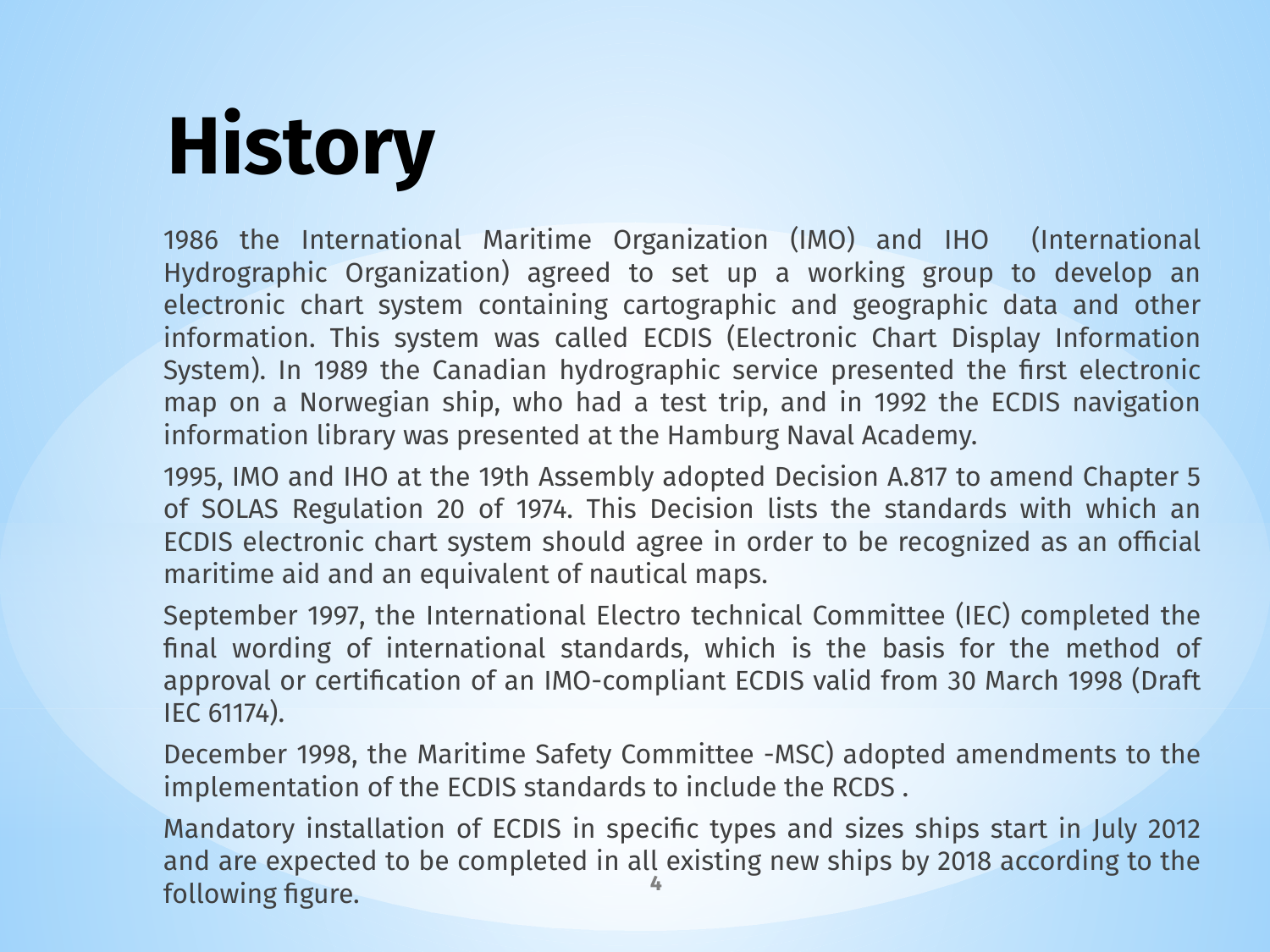

# History
1986 the International Maritime Organization (IMO) and IHO  (International Hydrographic Organization) agreed to set up a working group to develop an electronic chart system containing cartographic and geographic data and other information. This system was called ECDIS (Electronic Chart Display Information System). In 1989 the Canadian hydrographic service presented the first electronic map on a Norwegian ship, who had a test trip, and in 1992 the ECDIS navigation information library was presented at the Hamburg Naval Academy.
1995, IMO and IHO at the 19th Assembly adopted Decision A.817 to amend Chapter 5 of SOLAS Regulation 20 of 1974. This Decision lists the standards with which an ECDIS electronic chart system should agree in order to be recognized as an official maritime aid and an equivalent of nautical maps.
September 1997, the International Electro technical Committee (IEC) completed the final wording of international standards, which is the basis for the method of approval or certification of an IMO-compliant ECDIS valid from 30 March 1998 (Draft IEC 61174).
December 1998, the Maritime Safety Committee -MSC) adopted amendments to the implementation of the ECDIS standards to include the RCDS .
Mandatory installation of ECDIS in specific types and sizes ships start in July 2012 and are expected to be completed in all existing new ships by 2018 according to the following figure.

4